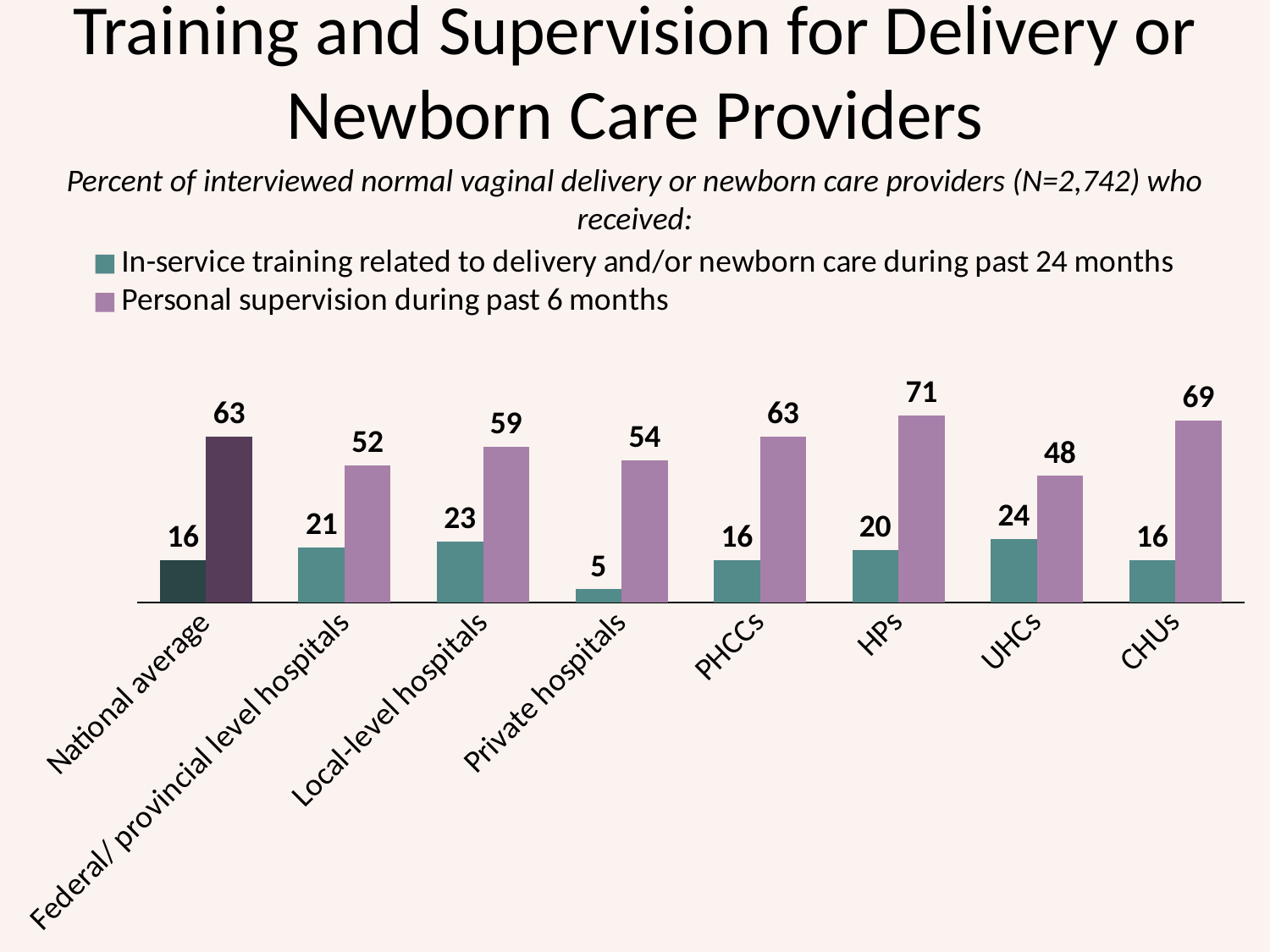

# Training and Supervision for Delivery or Newborn Care Providers
Percent of interviewed normal vaginal delivery or newborn care providers (N=2,742) who received:

### Chart

| Category | In-service training related to delivery and/or newborn care during past 24 months | Personal supervision during past 6 months |
|---|---|---|
| National average | 16.0 | 63.0 |
| Federal/ provincial level hospitals | 21.0 | 52.0 |
| Local-level hospitals | 23.0 | 59.0 |
| Private hospitals | 5.0 | 54.0 |
| PHCCs | 16.0 | 63.0 |
| HPs | 20.0 | 71.0 |
| UHCs | 24.0 | 48.0 |
| CHUs | 16.0 | 69.0 |